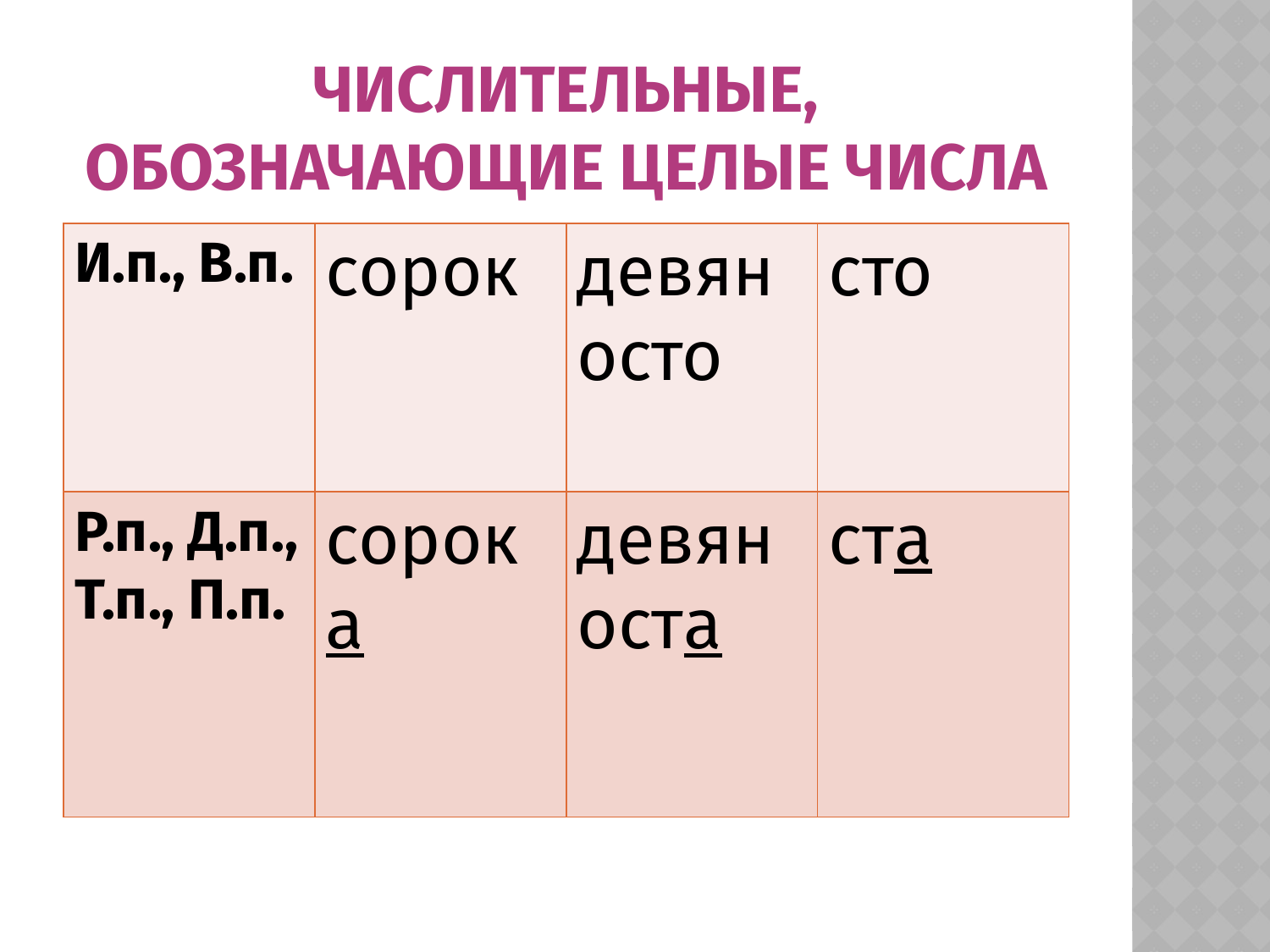

# Числительные, обозначающие целые числа
| И.п., В.п. | сорок | девяносто | сто |
| --- | --- | --- | --- |
| Р.п., Д.п., Т.п., П.п. | сорока | девяноста | ста |